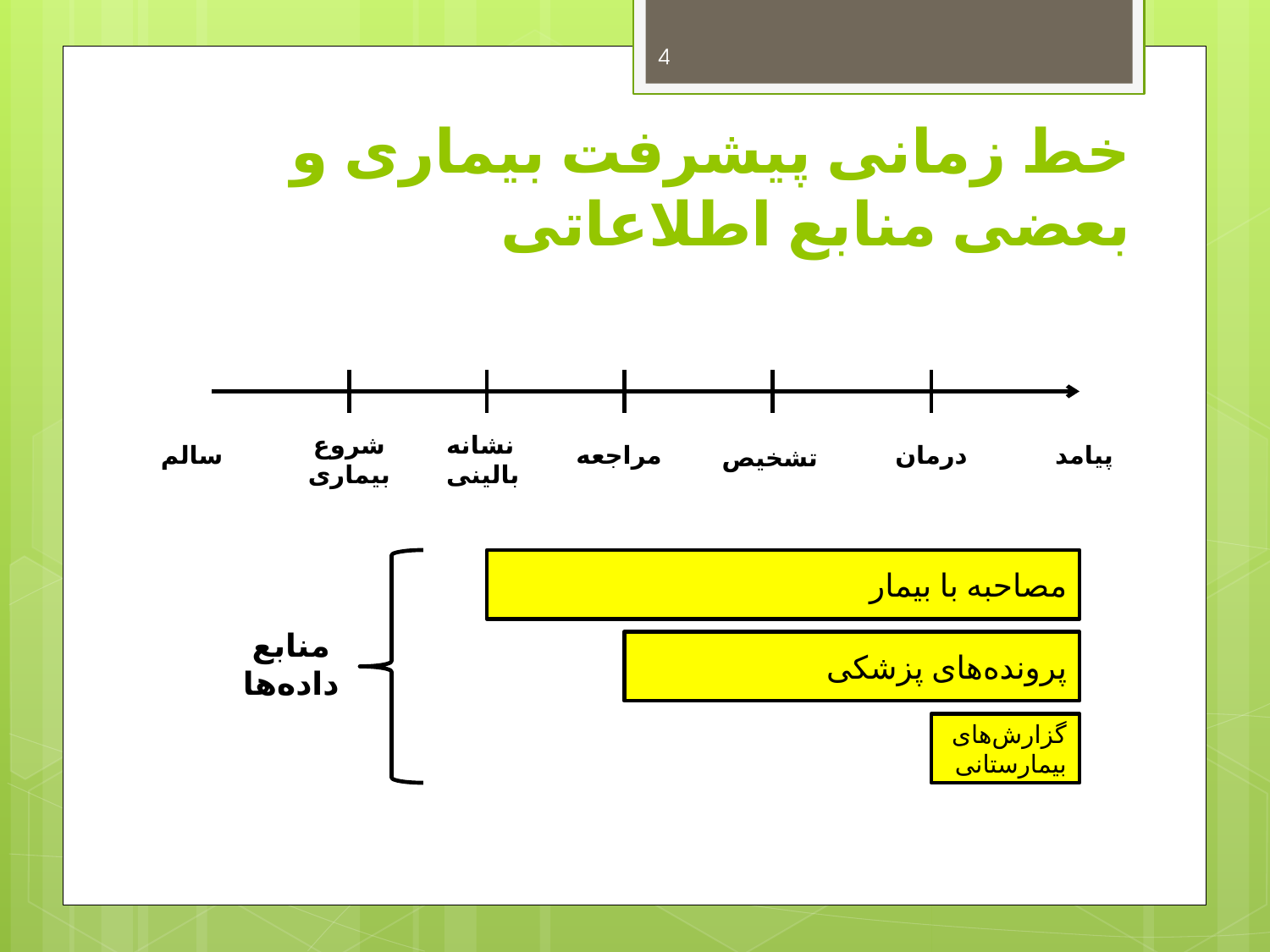

4
# خط زمانی پیشرفت بیماری و بعضی منابع اطلاعاتی

شروع بیماری
نشانه بالینی
درمان
پیامد
سالم
مراجعه
تشخیص

مصاحبه با بیمار
منابع داده‌ها
پرونده‌های پزشکی
گزارش‌های بیمارستانی